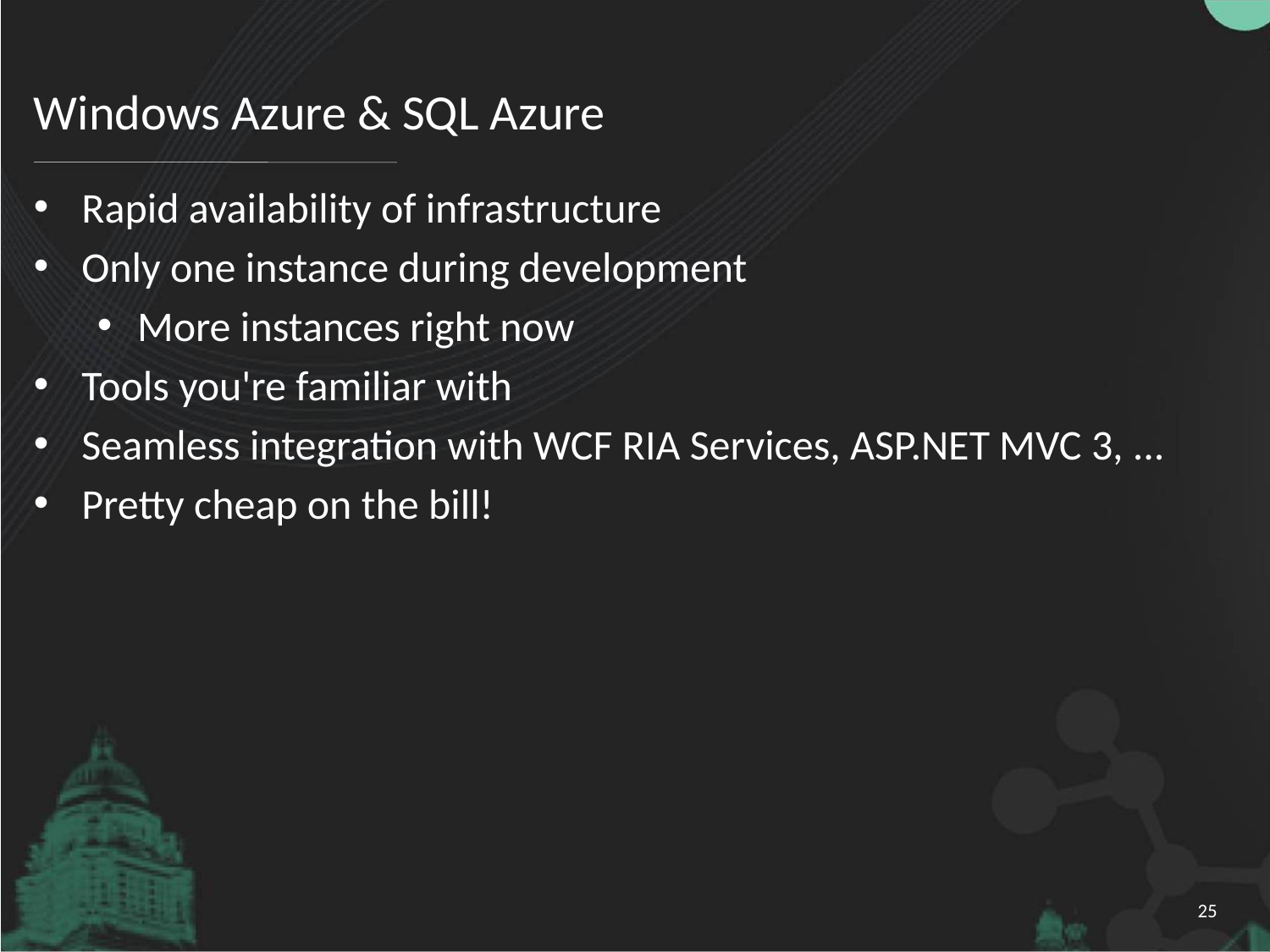

# Windows Azure & SQL Azure
Rapid availability of infrastructure
Only one instance during development
More instances right now
Tools you're familiar with
Seamless integration with WCF RIA Services, ASP.NET MVC 3, ...
Pretty cheap on the bill!
25